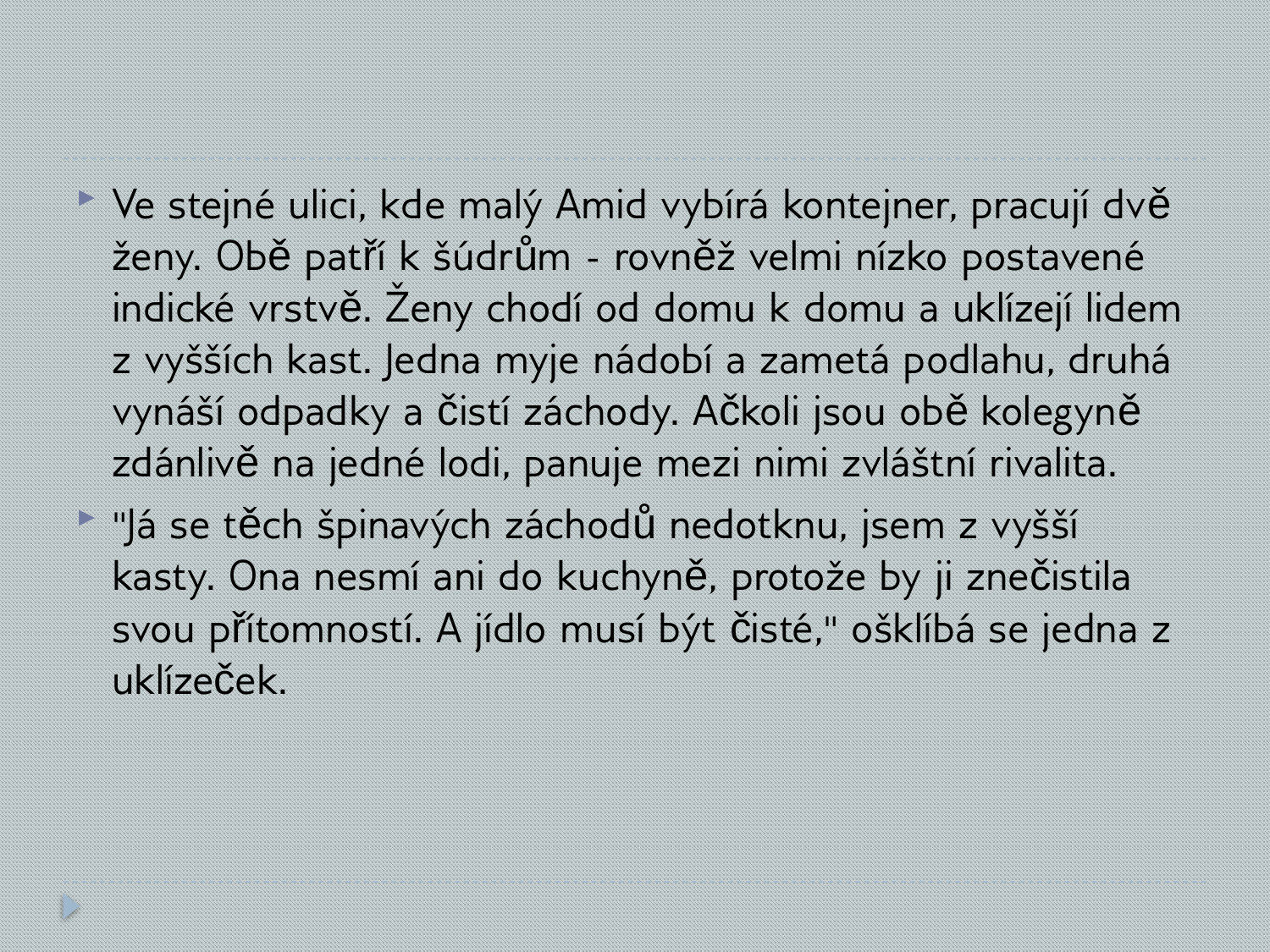

#
Ve stejné ulici, kde malý Amid vybírá kontejner, pracují dvě ženy. Obě patří k šúdrům - rovněž velmi nízko postavené indické vrstvě. Ženy chodí od domu k domu a uklízejí lidem z vyšších kast. Jedna myje nádobí a zametá podlahu, druhá vynáší odpadky a čistí záchody. Ačkoli jsou obě kolegyně zdánlivě na jedné lodi, panuje mezi nimi zvláštní rivalita.
"Já se těch špinavých záchodů nedotknu, jsem z vyšší kasty. Ona nesmí ani do kuchyně, protože by ji znečistila svou přítomností. A jídlo musí být čisté," ošklíbá se jedna z uklízeček.